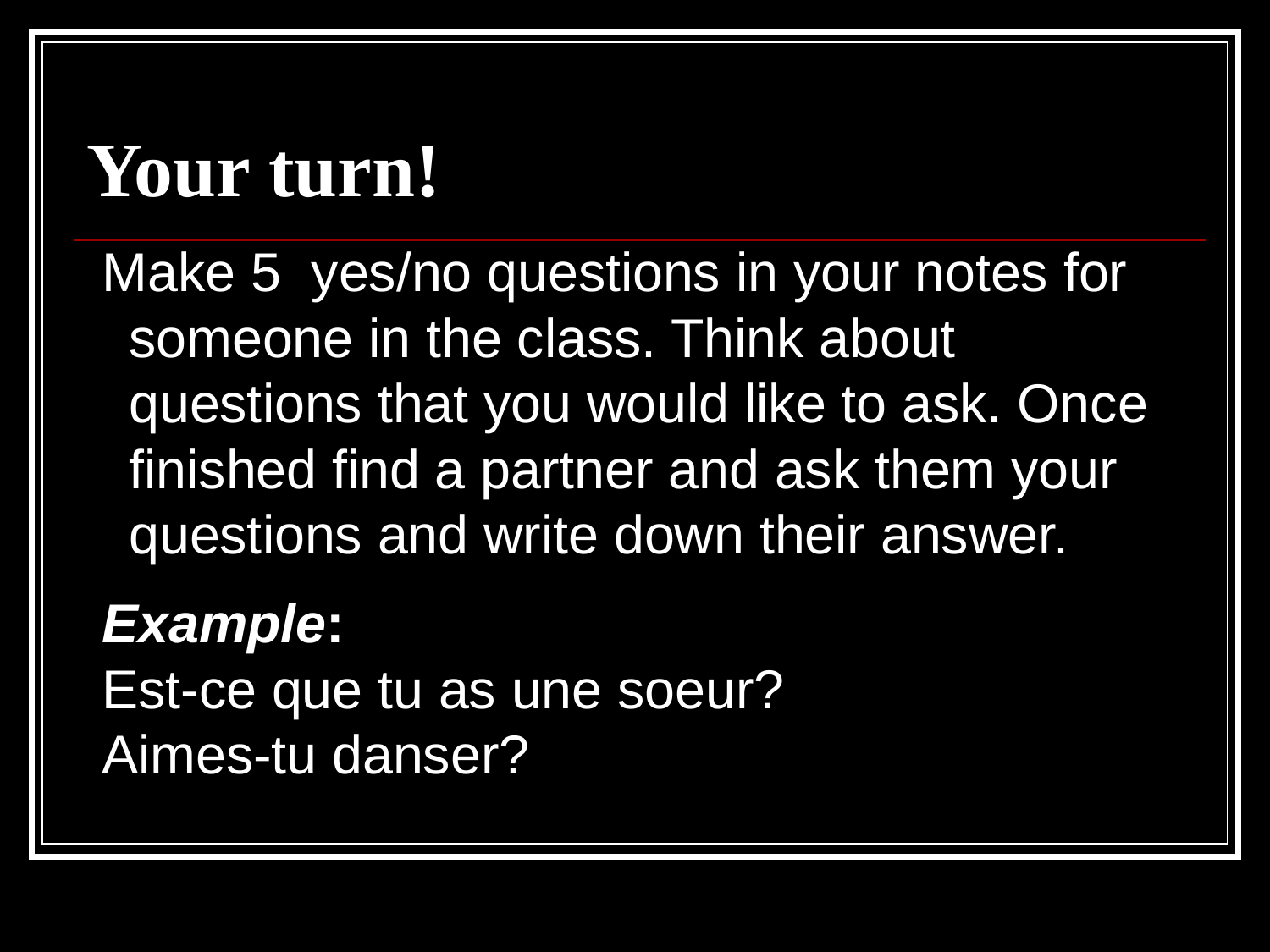

# Your turn!
Make 5  yes/no questions in your notes for someone in the class. Think about questions that you would like to ask. Once finished find a partner and ask them your questions and write down their answer.

Example:
Est-ce que tu as une soeur?
Aimes-tu danser?